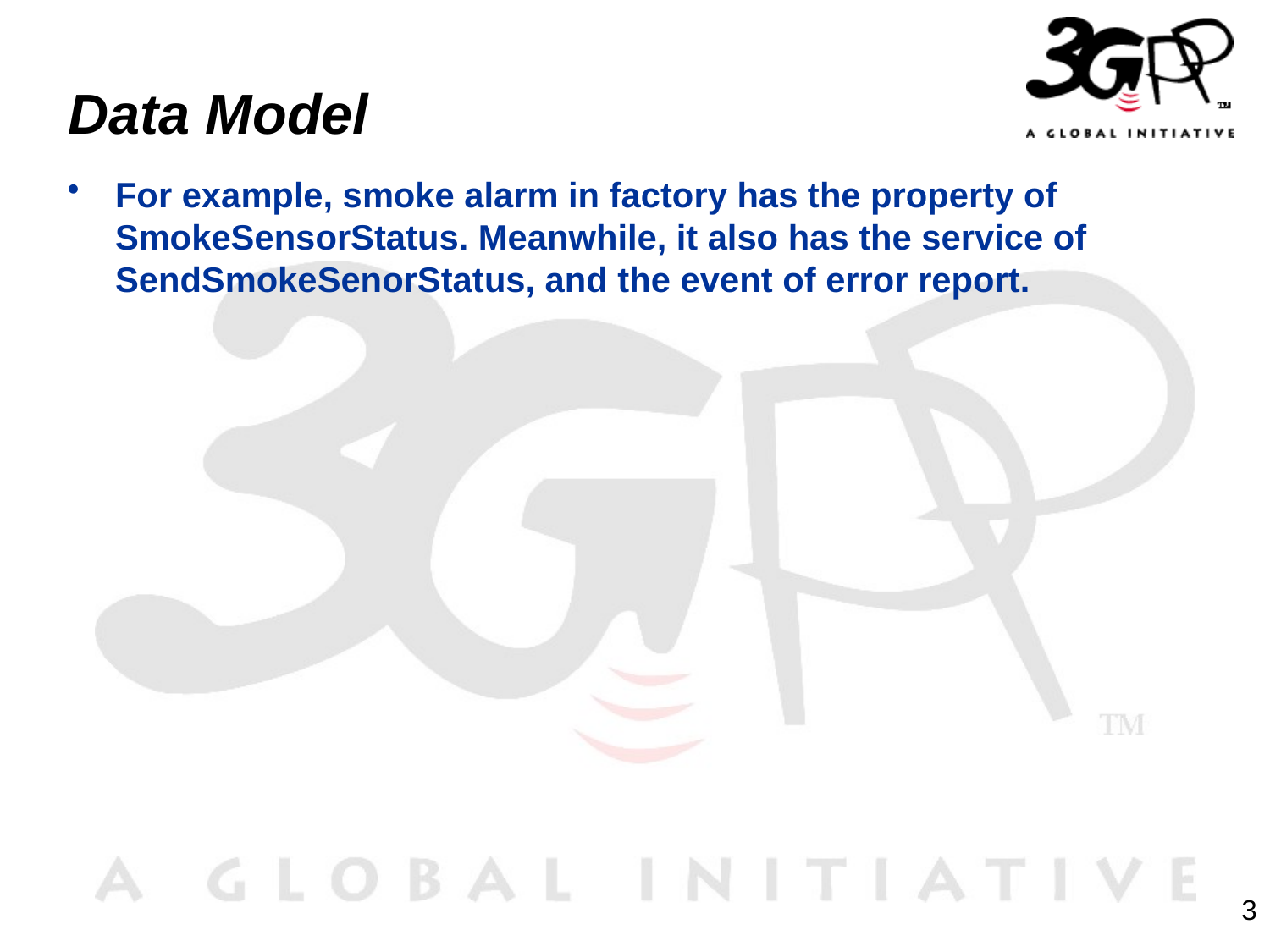

# Data Model
For example, smoke alarm in factory has the property of SmokeSensorStatus. Meanwhile, it also has the service of SendSmokeSenorStatus, and the event of error report.

3